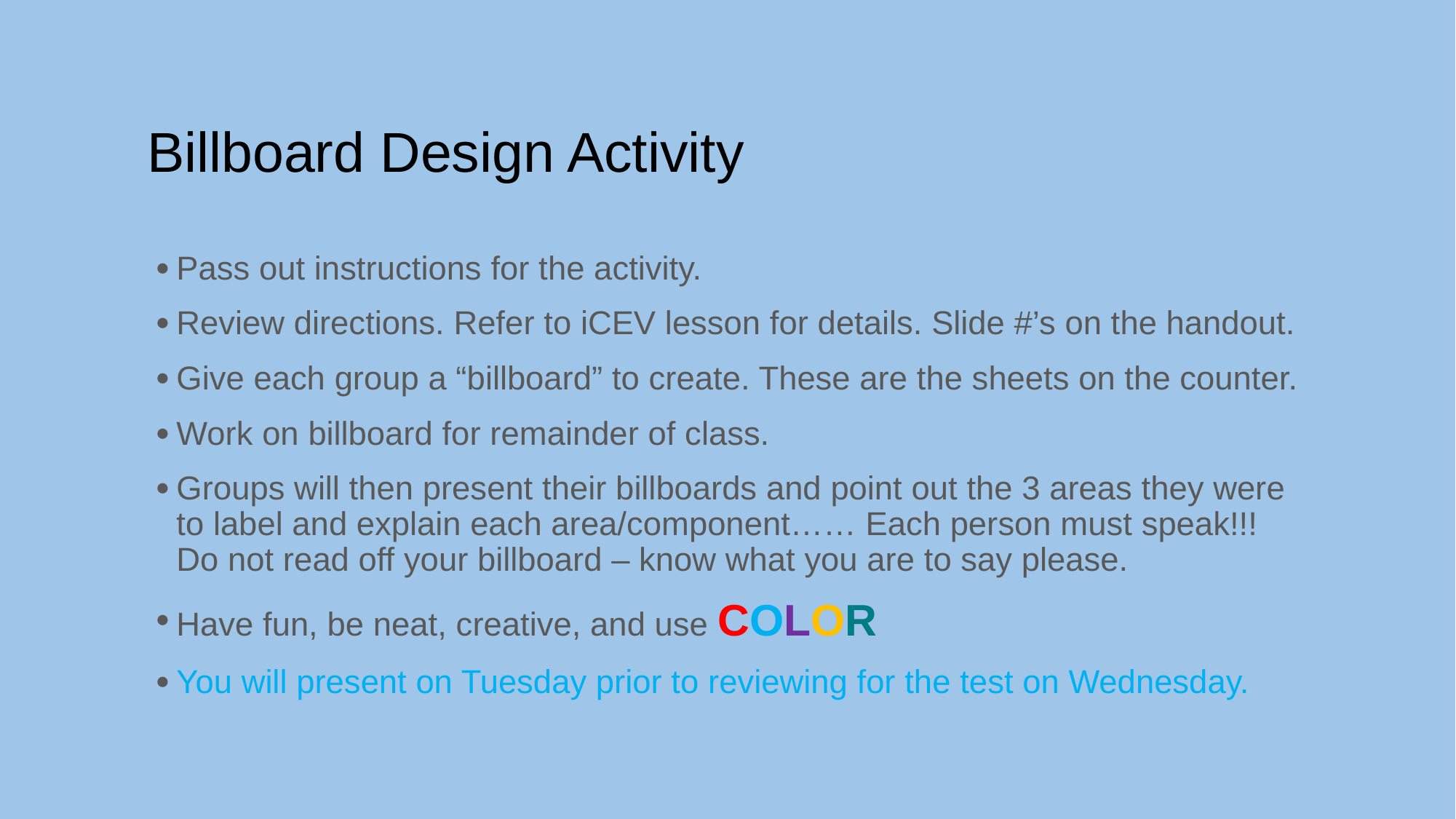

# Billboard Design Activity
Pass out instructions for the activity.
Review directions. Refer to iCEV lesson for details. Slide #’s on the handout.
Give each group a “billboard” to create. These are the sheets on the counter.
Work on billboard for remainder of class.
Groups will then present their billboards and point out the 3 areas they were to label and explain each area/component…… Each person must speak!!! Do not read off your billboard – know what you are to say please.
Have fun, be neat, creative, and use COLOR
You will present on Tuesday prior to reviewing for the test on Wednesday.